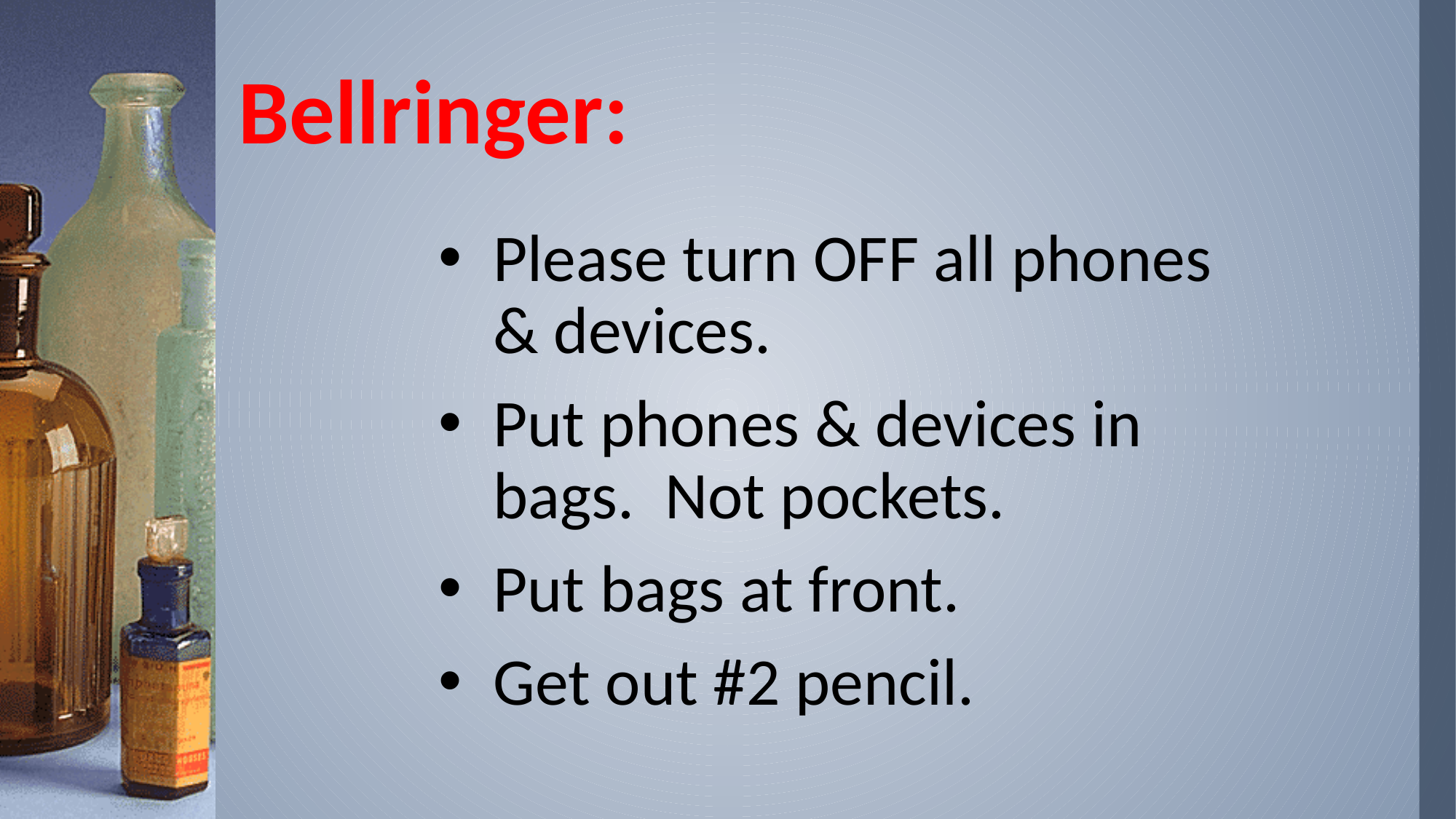

# Bellringer:
Please turn OFF all phones & devices.
Put phones & devices in bags.  Not pockets.
Put bags at front.
Get out #2 pencil.